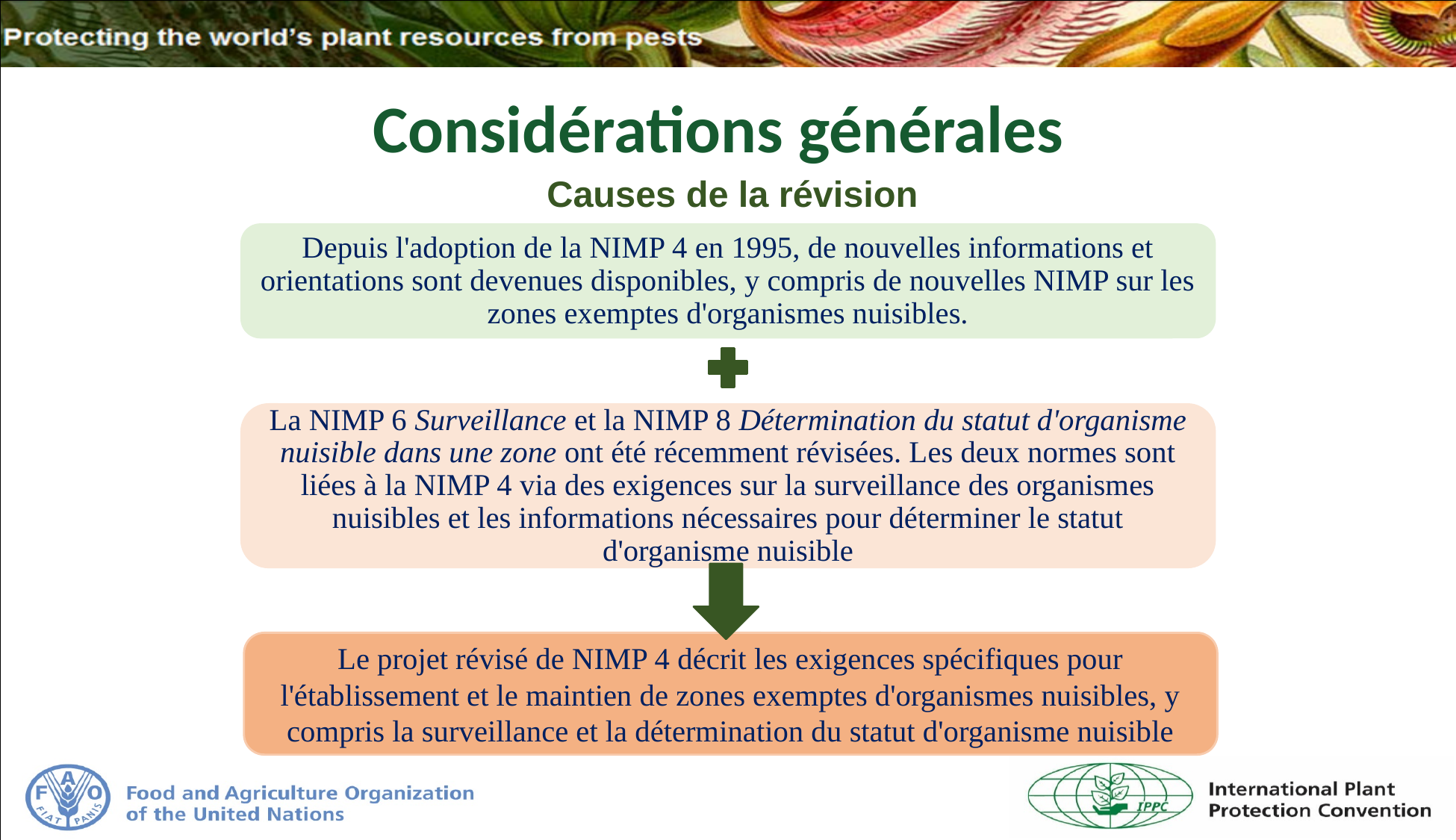

Considérations générales
Causes de la révision
Depuis l'adoption de la NIMP 4 en 1995, de nouvelles informations et orientations sont devenues disponibles, y compris de nouvelles NIMP sur les zones exemptes d'organismes nuisibles.

La NIMP 6 Surveillance et la NIMP 8 Détermination du statut d'organisme nuisible dans une zone ont été récemment révisées. Les deux normes sont liées à la NIMP 4 via des exigences sur la surveillance des organismes nuisibles et les informations nécessaires pour déterminer le statut d'organisme nuisible

Le projet révisé de NIMP 4 décrit les exigences spécifiques pour l'établissement et le maintien de zones exemptes d'organismes nuisibles, y compris la surveillance et la détermination du statut d'organisme nuisible